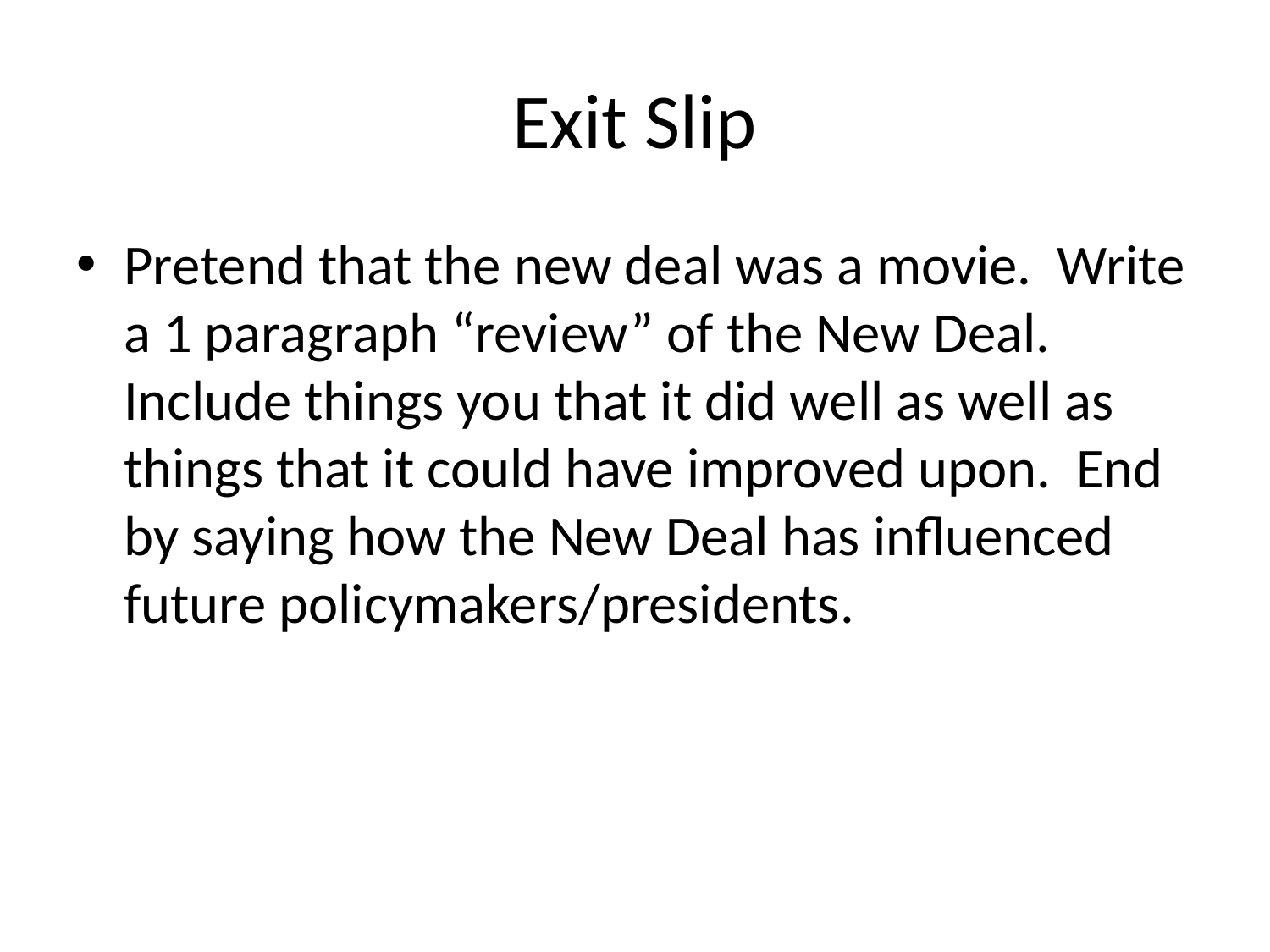

# Exit Slip
Pretend that the new deal was a movie.  Write a 1 paragraph “review” of the New Deal.  Include things you that it did well as well as things that it could have improved upon.  End by saying how the New Deal has influenced future policymakers/presidents.